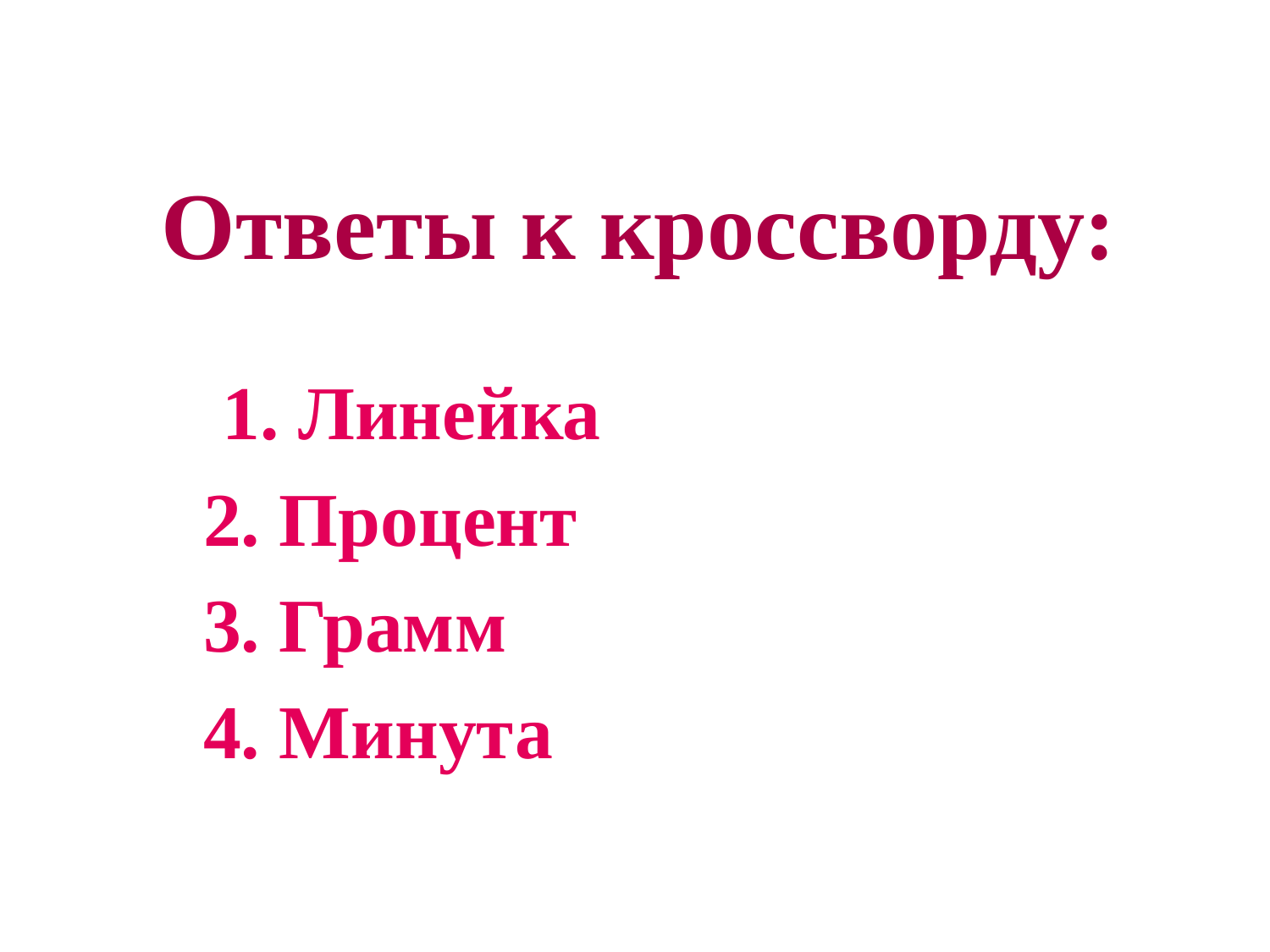

# Ответы к кроссворду:
 1. Линейка
2. Процент
3. Грамм
4. Минута